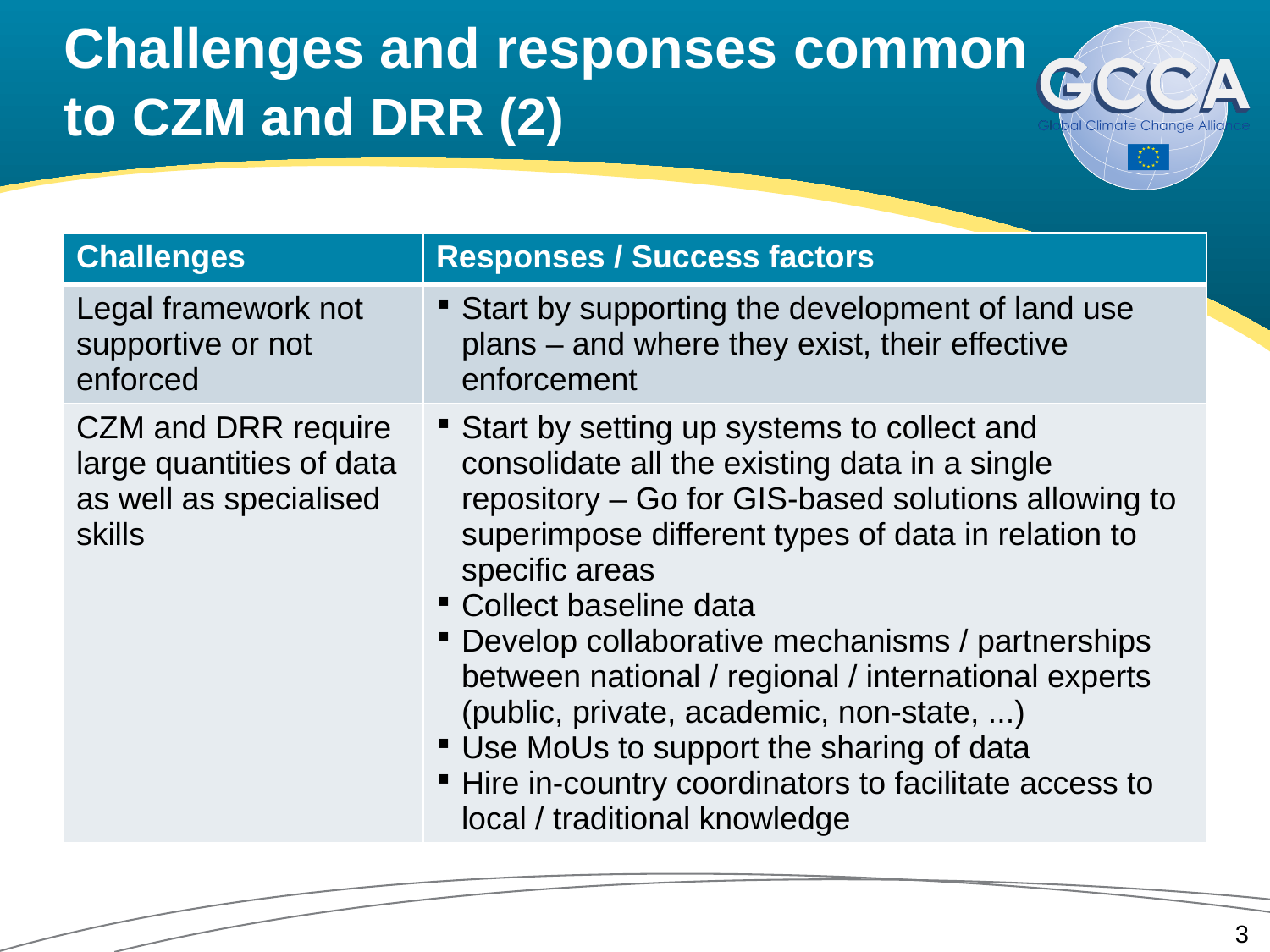

# Challenges and responses common to CZM and DRR (2)
| Challenges | Responses / Success factors |
| --- | --- |
| Legal framework not supportive or not enforced | Start by supporting the development of land use plans – and where they exist, their effective enforcement |
| CZM and DRR require large quantities of data as well as specialised skills | Start by setting up systems to collect and consolidate all the existing data in a single repository – Go for GIS-based solutions allowing to superimpose different types of data in relation to specific areas Collect baseline data Develop collaborative mechanisms / partnerships between national / regional / international experts (public, private, academic, non-state, ...) Use MoUs to support the sharing of data Hire in-country coordinators to facilitate access to local / traditional knowledge |
3